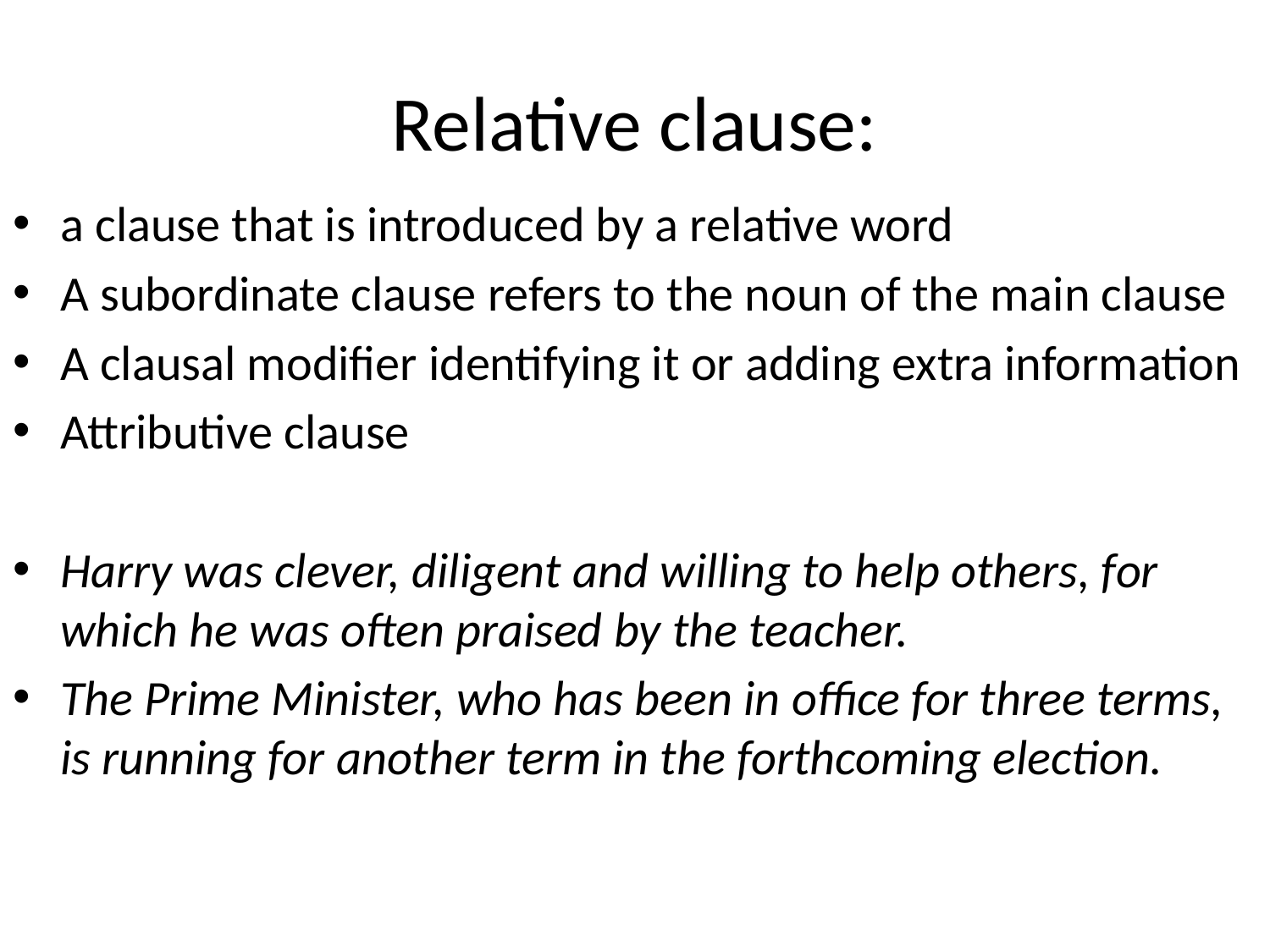

# Relative clause:
a clause that is introduced by a relative word
A subordinate clause refers to the noun of the main clause
A clausal modifier identifying it or adding extra information
Attributive clause

Harry was clever, diligent and willing to help others, for which he was often praised by the teacher.
The Prime Minister, who has been in office for three terms, is running for another term in the forthcoming election.